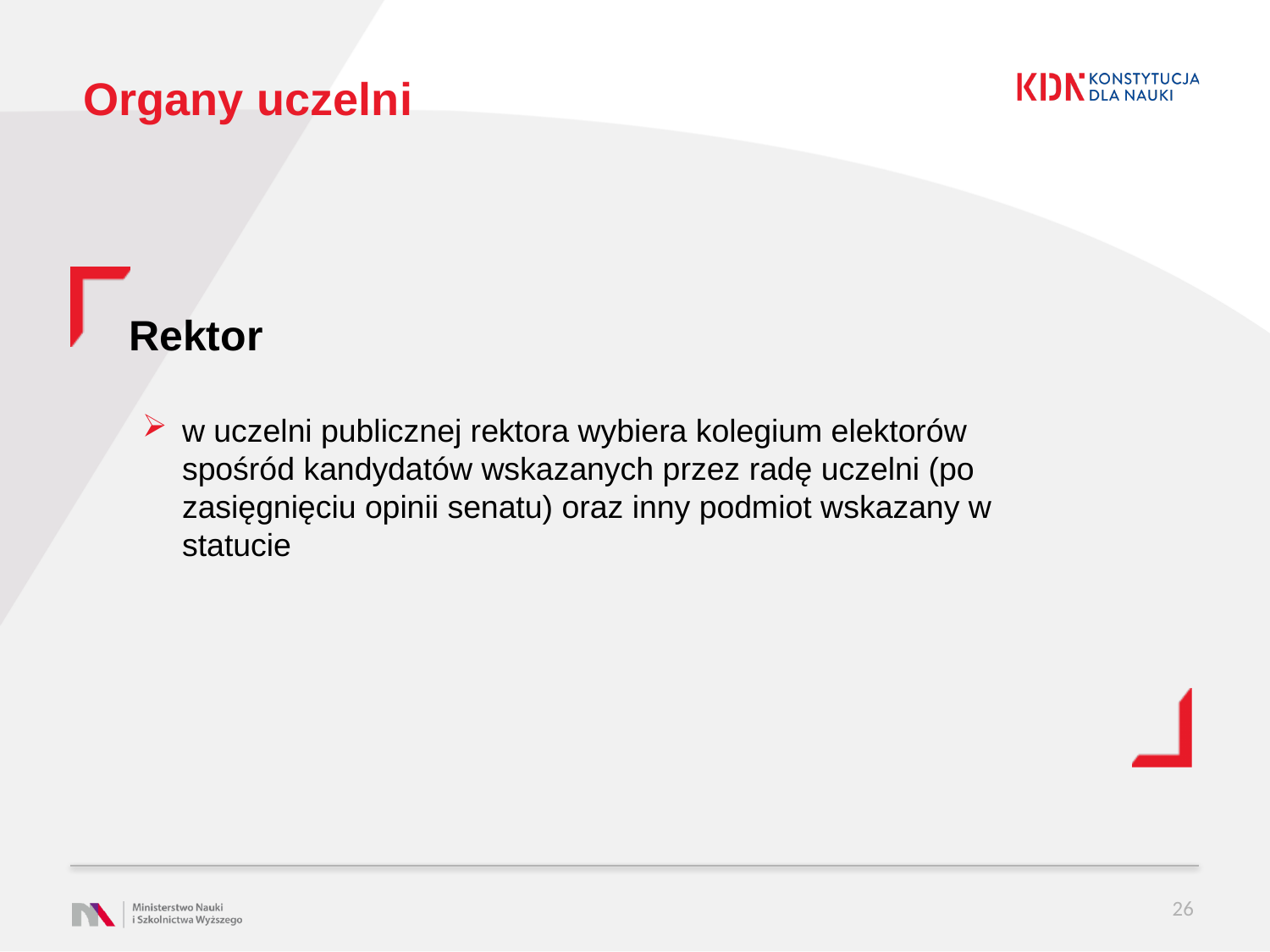

# Organy uczelni
Rektor
w uczelni publicznej rektora wybiera kolegium elektorów spośród kandydatów wskazanych przez radę uczelni (po zasięgnięciu opinii senatu) oraz inny podmiot wskazany w statucie
26